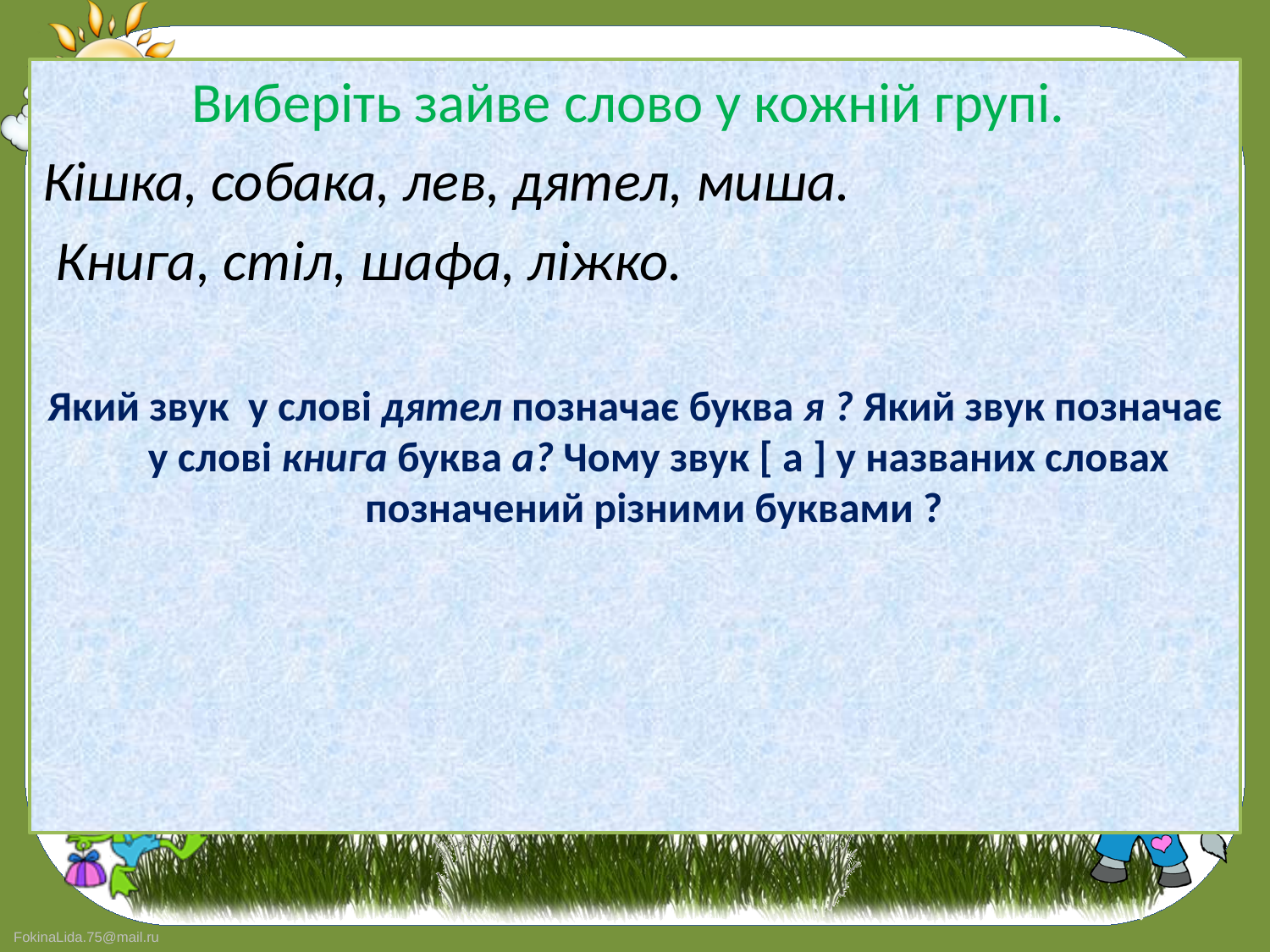

Виберіть зайве слово у кожній групі.
Кішка, собака, лев, дятел, миша.
 Книга, стіл, шафа, ліжко.

Який звук  у слові дятел позначає буква я ? Який звук позначає у слові книга буква а? Чому звук [ а ] у названих словах позначений різними буквами ?